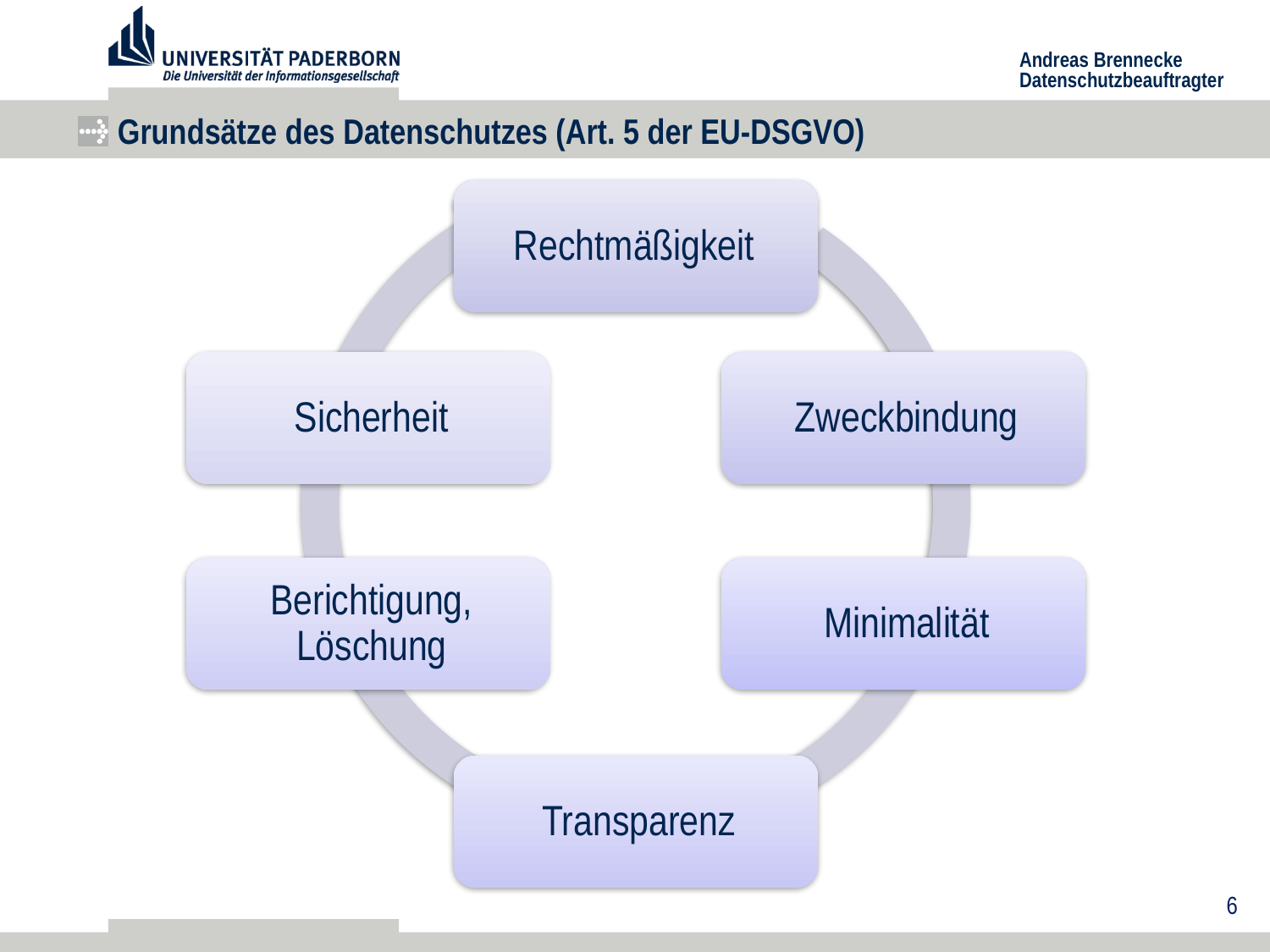

# Grundsätze des Datenschutzes (Art. 5 der EU-DSGVO)
Rechtmäßigkeit
Zweckbindung
Minimalität
Transparenz
Berichtigung, Löschung
Sicherheit
6